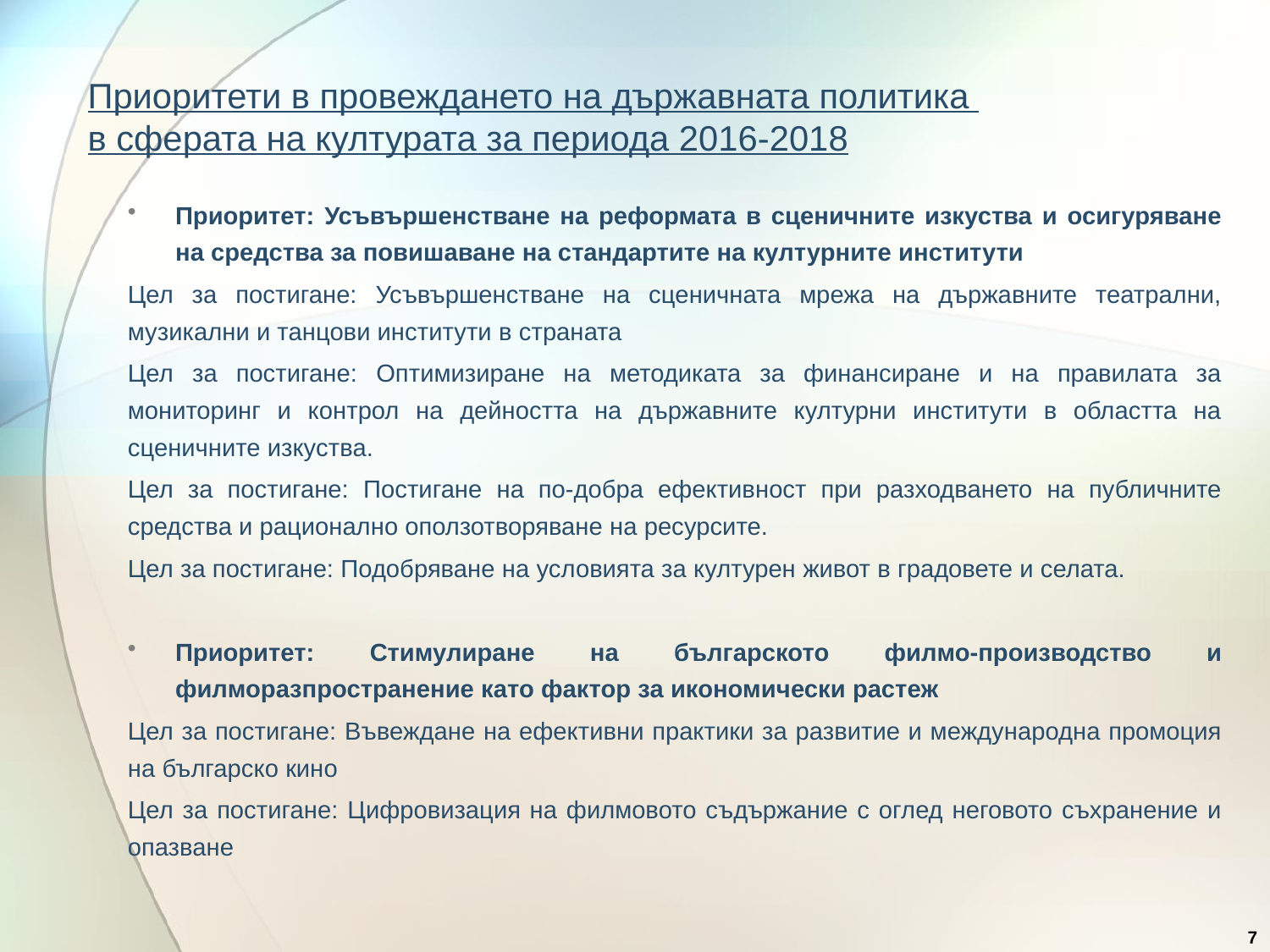

# Приоритети в провеждането на държавната политика в сферата на културата за периода 2016-2018
Приоритет: Усъвършенстване на реформата в сценичните изкуства и осигуряване на средства за повишаване на стандартите на културните институти
Цел за постигане: Усъвършенстване на сценичната мрежа на държавните театрални, музикални и танцови институти в страната
Цел за постигане: Оптимизиране на методиката за финансиране и на правилата за мониторинг и контрол на дейността на държавните културни институти в областта на сценичните изкуства.
Цел за постигане: Постигане на по-добра ефективност при разходването на публичните средства и рационално оползотворяване на ресурсите.
Цел за постигане: Подобряване на условията за културен живот в градовете и селата.

Приоритет: Стимулиране на българското филмо-производство и филморазпространение като фактор за икономически растеж
Цел за постигане: Въвеждане на ефективни практики за развитие и международна промоция на българско кино
Цел за постигане: Цифровизация на филмовото съдържание с оглед неговото съхранение и опазване

7